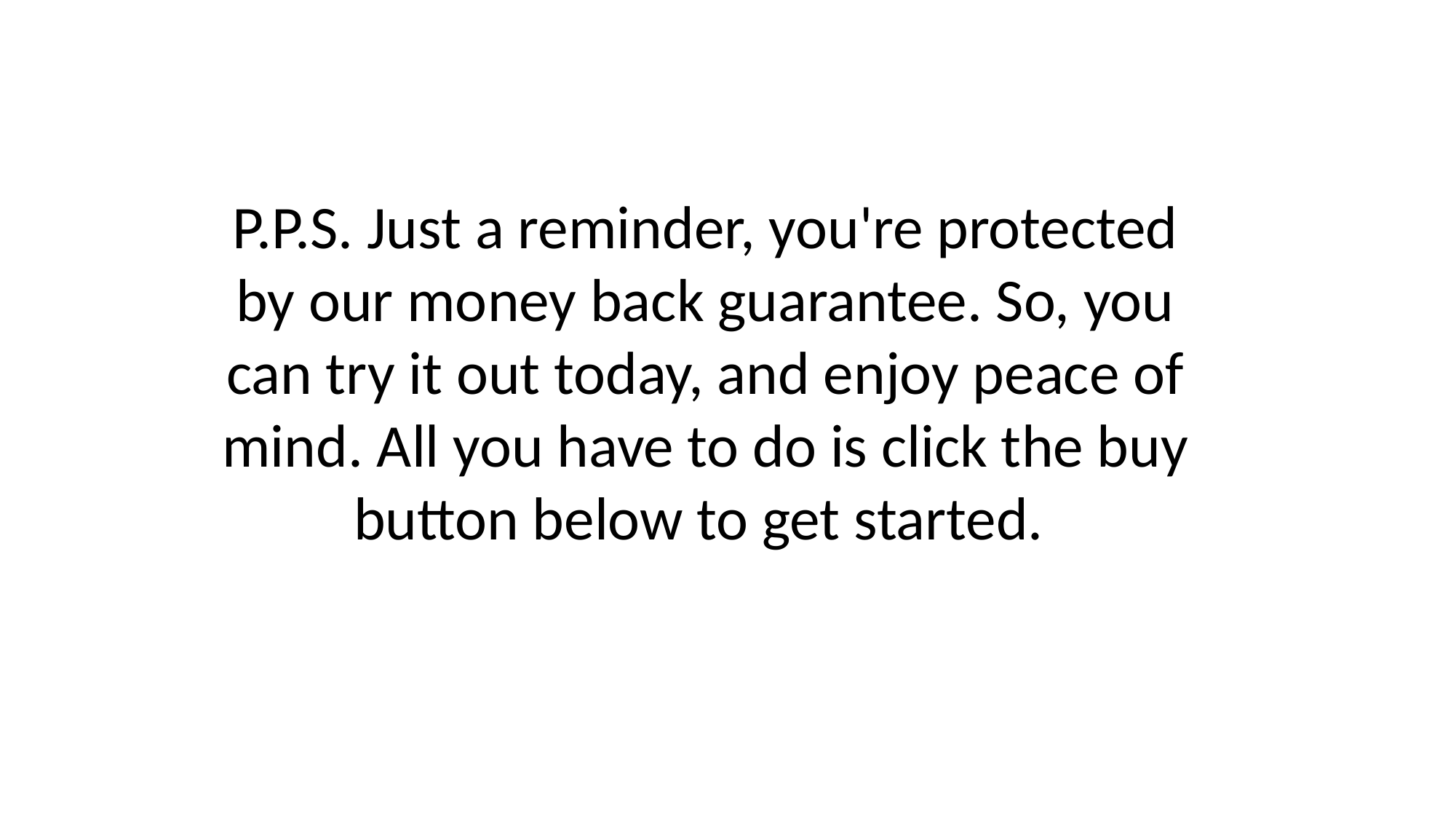

P.P.S. Just a reminder, you're protected by our money back guarantee. So, you can try it out today, and enjoy peace of mind. All you have to do is click the buy button below to get started.